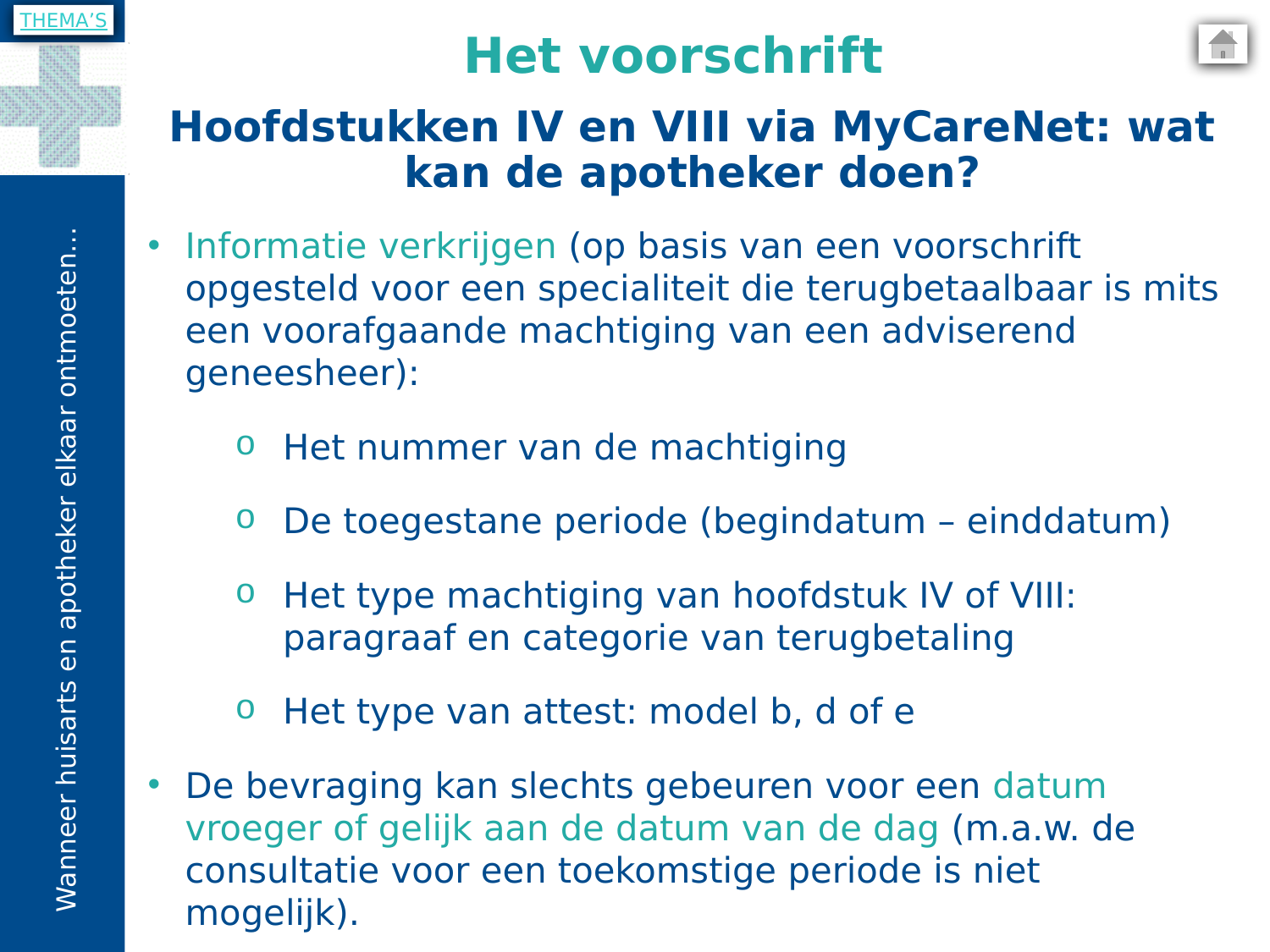

THEMA’S
Het voorschrift

Hoofdstukken IV en VIII via MyCareNet: wat kan de apotheker doen?
Informatie verkrijgen (op basis van een voorschrift opgesteld voor een specialiteit die terugbetaalbaar is mits een voorafgaande machtiging van een adviserend geneesheer):
Het nummer van de machtiging
De toegestane periode (begindatum – einddatum)
Het type machtiging van hoofdstuk IV of VIII: paragraaf en categorie van terugbetaling
Het type van attest: model b, d of e
De bevraging kan slechts gebeuren voor een datum vroeger of gelijk aan de datum van de dag (m.a.w. de consultatie voor een toekomstige periode is niet mogelijk).